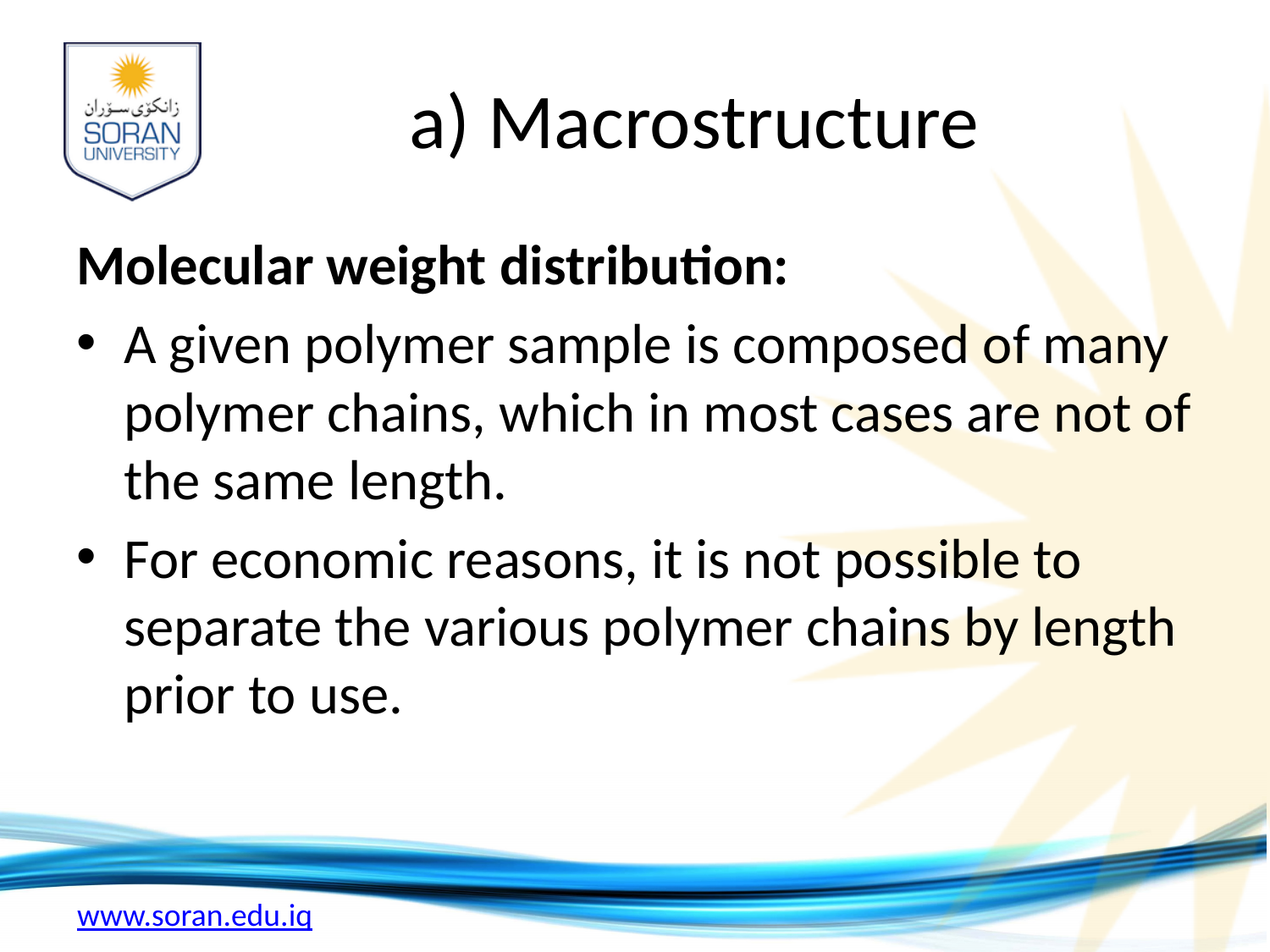

# a) Macrostructure
Molecular weight distribution:
A given polymer sample is composed of many polymer chains, which in most cases are not of the same length.
For economic reasons, it is not possible to separate the various polymer chains by length prior to use.